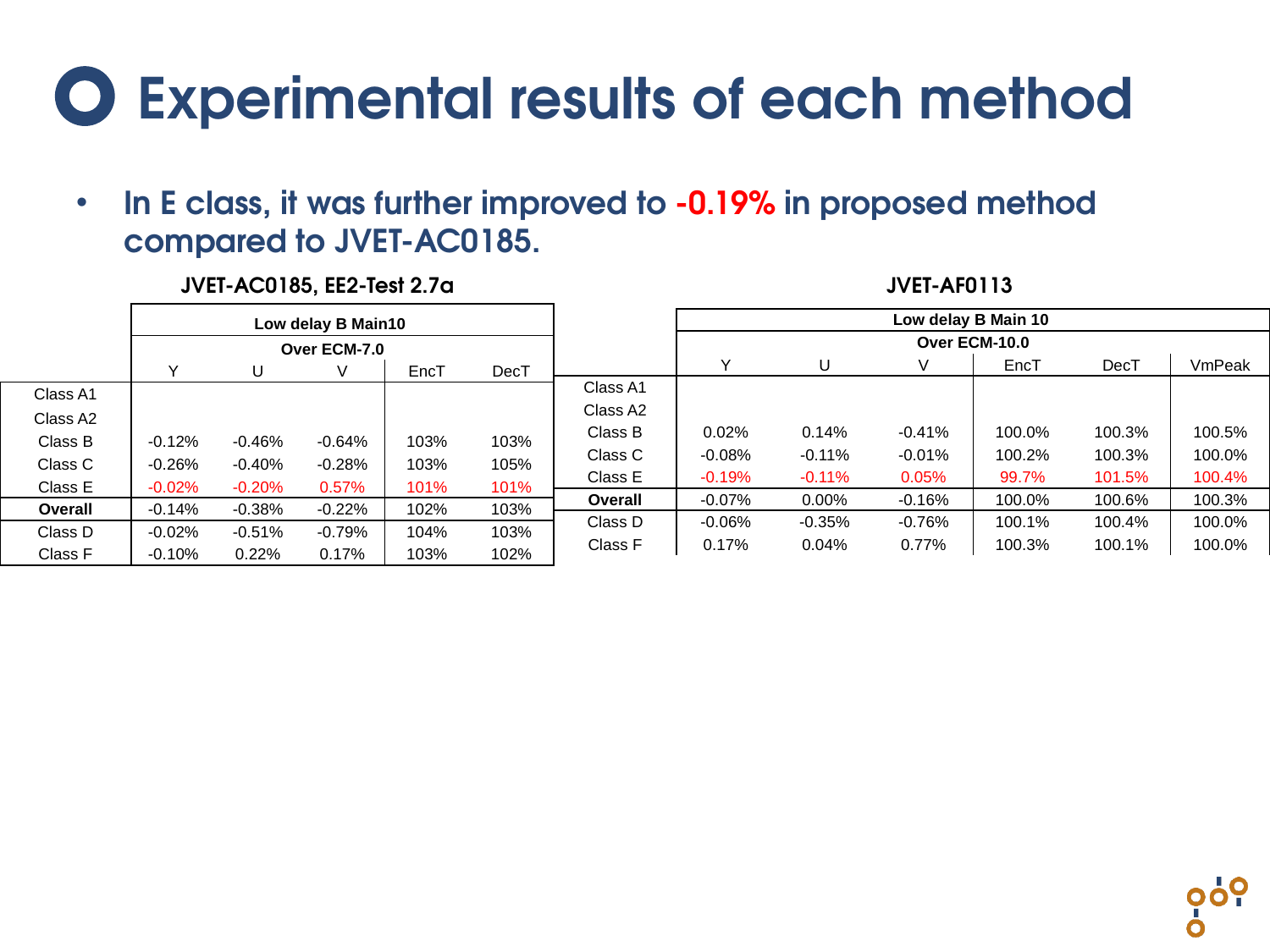

# Experimental results of each method
In E class, it was further improved to -0.19% in proposed method compared to JVET-AC0185.
JVET-AC0185, EE2-Test 2.7a
JVET-AF0113
|  | Low delay B Main10 |  | Low delay B Main10 |  |  |
| --- | --- | --- | --- | --- | --- |
|  | Over ECM-7.0 |  | Over ECM-7.0 |  |  |
|  | Y | U | V | EncT | DecT |
| Class A1 |  |  |  |  |  |
| Class A2 |  |  |  |  |  |
| Class B | -0.12% | -0.46% | -0.64% | 103% | 103% |
| Class C | -0.26% | -0.40% | -0.28% | 103% | 105% |
| Class E | -0.02% | -0.20% | 0.57% | 101% | 101% |
| Overall | -0.14% | -0.38% | -0.22% | 102% | 103% |
| Class D | -0.02% | -0.51% | -0.79% | 104% | 103% |
| Class F | -0.10% | 0.22% | 0.17% | 103% | 102% |
|  | Low delay B Main 10 |  |  |  |  |  |
| --- | --- | --- | --- | --- | --- | --- |
|  | Over ECM-10.0 |  |  |  |  |  |
|  | Y | U | V | EncT | DecT | VmPeak |
| Class A1 |  |  |  |  |  |  |
| Class A2 |  |  |  |  |  |  |
| Class B | 0.02% | 0.14% | -0.41% | 100.0% | 100.3% | 100.5% |
| Class C | -0.08% | -0.11% | -0.01% | 100.2% | 100.3% | 100.0% |
| Class E | -0.19% | -0.11% | 0.05% | 99.7% | 101.5% | 100.4% |
| Overall | -0.07% | 0.00% | -0.16% | 100.0% | 100.6% | 100.3% |
| Class D | -0.06% | -0.35% | -0.76% | 100.1% | 100.4% | 100.0% |
| Class F | 0.17% | 0.04% | 0.77% | 100.3% | 100.1% | 100.0% |